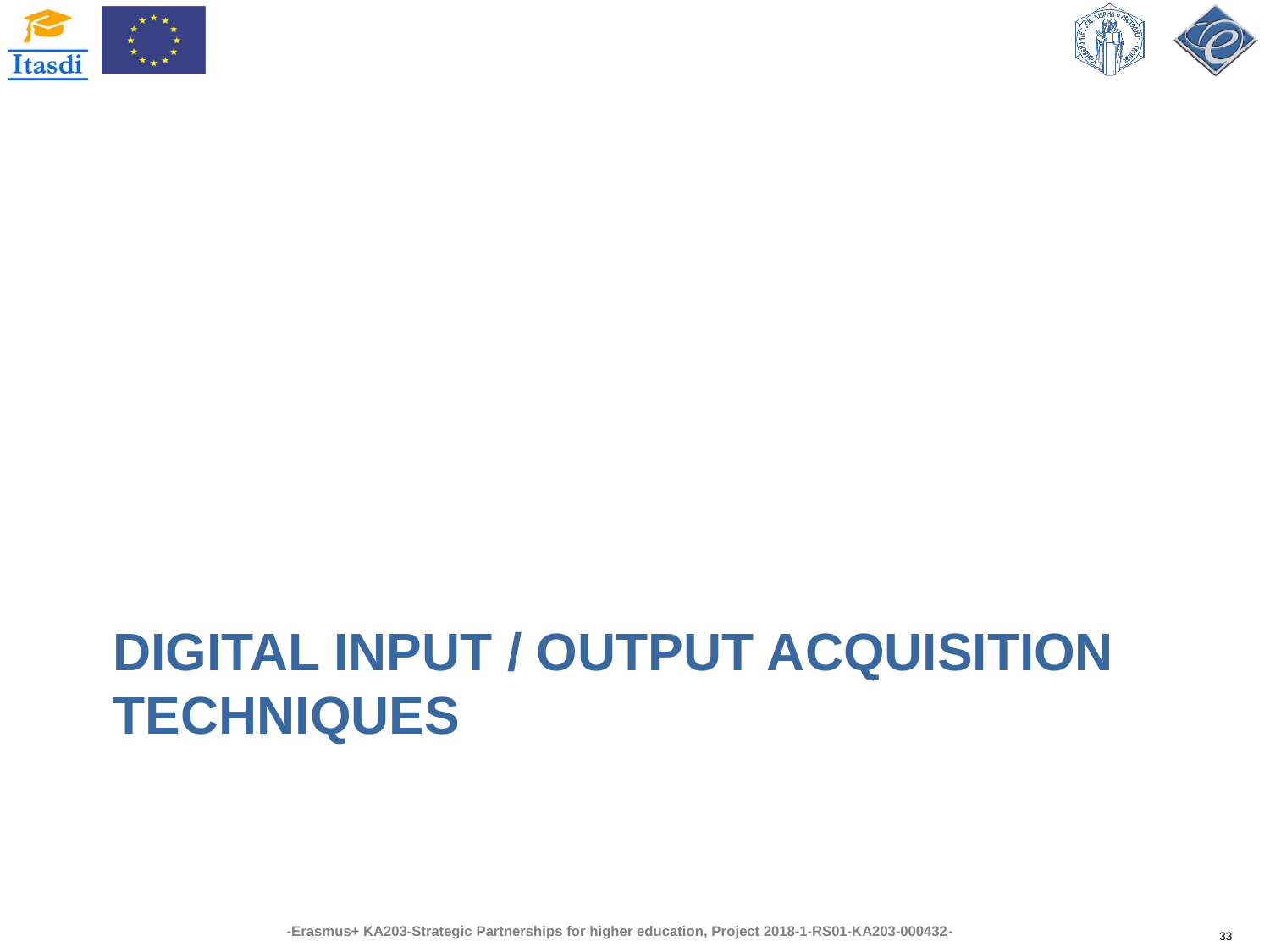

# DIGITAL Input / Output ACQUISITION TECHNIQUES
33